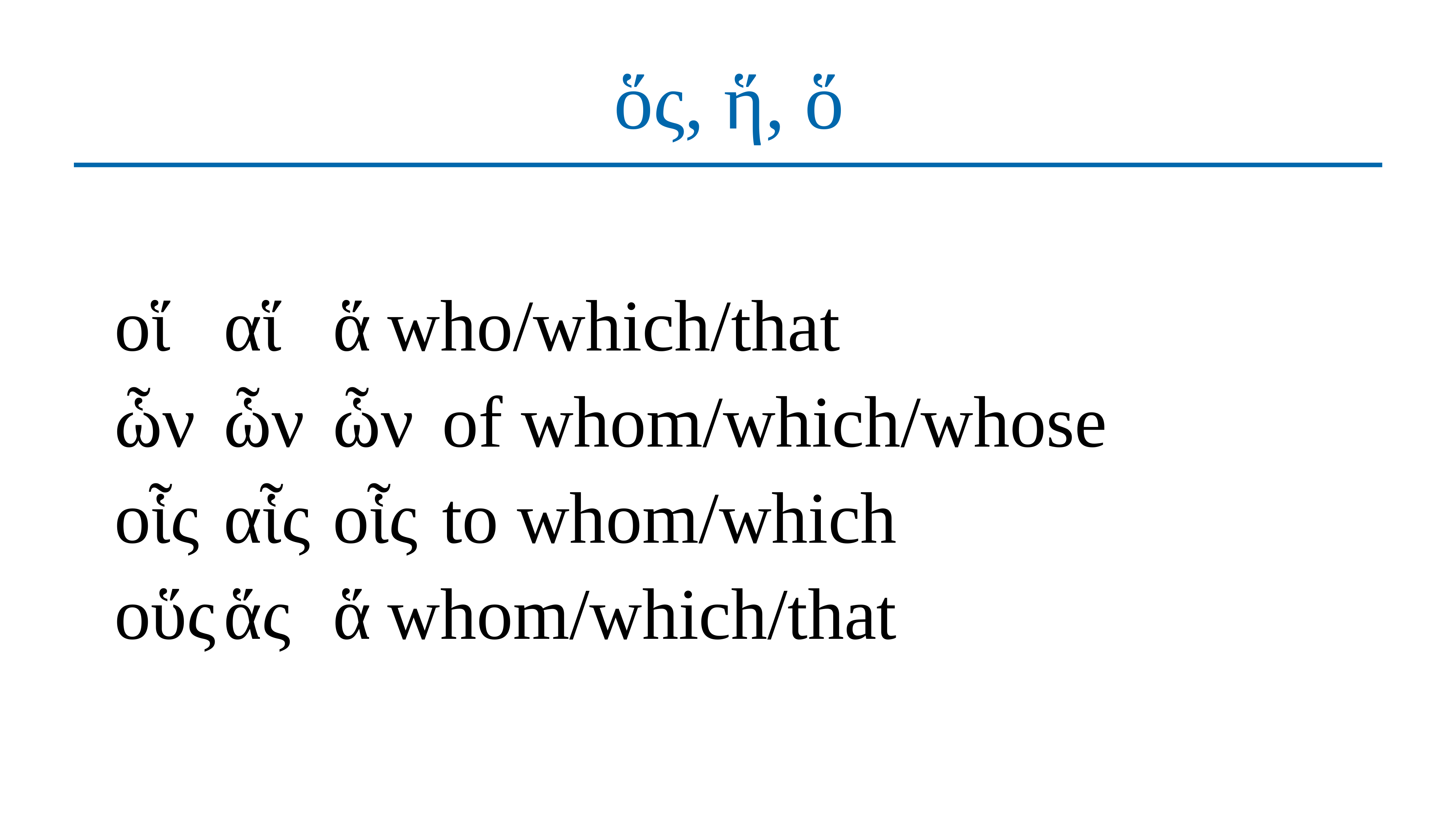

# ὅς, ἥ, ὅ
οἵ	αἵ	ἅ	who/which/that
ὧν	ὧν	ὧν	of whom/which/whose
οἷς	αἷς	οἷς	to whom/which
οὕς	ἅς	ἅ	whom/which/that